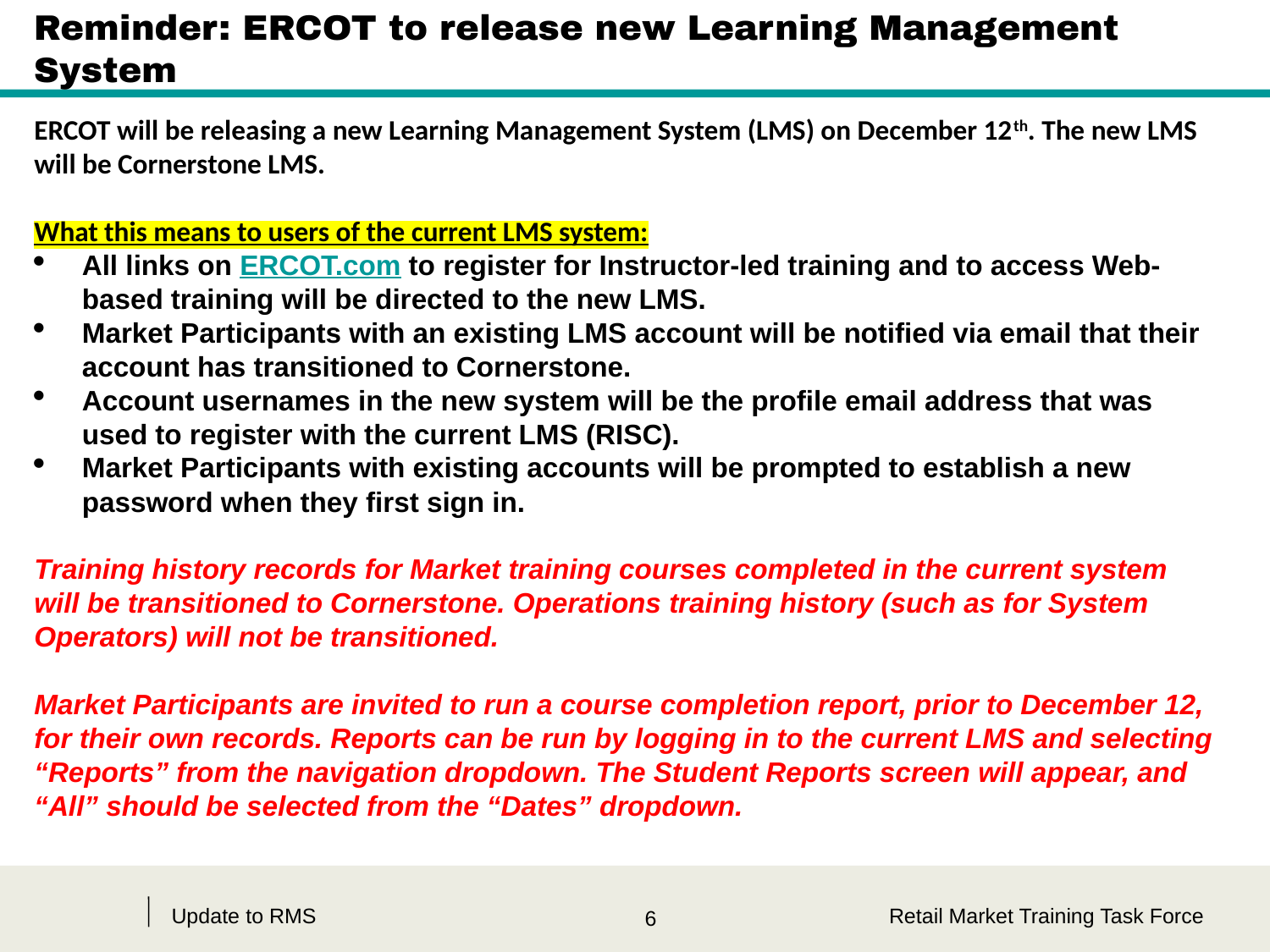

# Reminder: ERCOT to release new Learning Management System
ERCOT will be releasing a new Learning Management System (LMS) on December 12th. The new LMS will be Cornerstone LMS.

What this means to users of the current LMS system:
All links on ERCOT.com to register for Instructor-led training and to access Web-based training will be directed to the new LMS.
Market Participants with an existing LMS account will be notified via email that their account has transitioned to Cornerstone.
Account usernames in the new system will be the profile email address that was used to register with the current LMS (RISC).
Market Participants with existing accounts will be prompted to establish a new password when they first sign in.

Training history records for Market training courses completed in the current system will be transitioned to Cornerstone. Operations training history (such as for System Operators) will not be transitioned.

Market Participants are invited to run a course completion report, prior to December 12, for their own records. Reports can be run by logging in to the current LMS and selecting “Reports” from the navigation dropdown. The Student Reports screen will appear, and “All” should be selected from the “Dates” dropdown.

Update to RMS
Retail Market Training Task Force